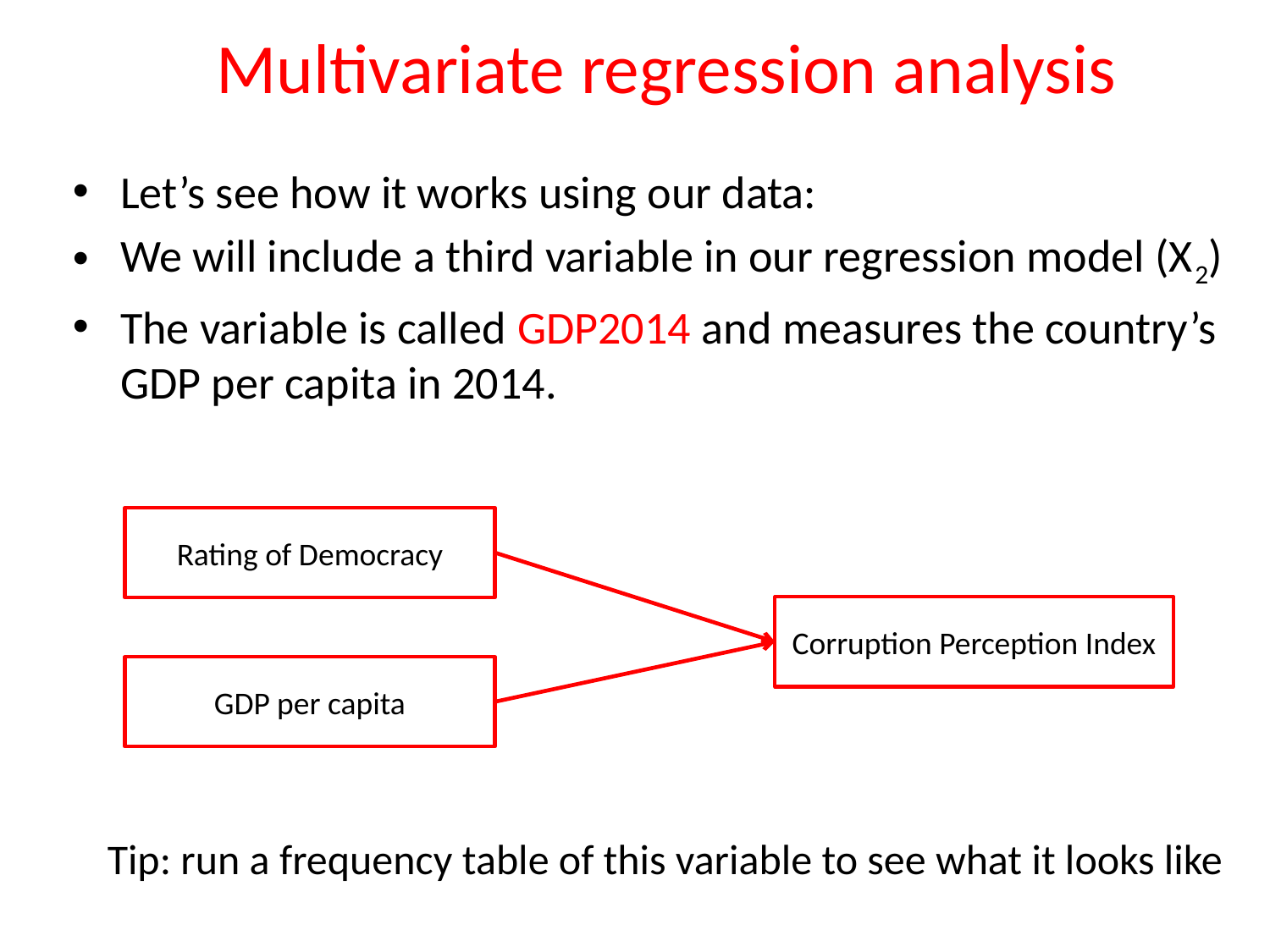

Multivariate regression analysis
Let’s see how it works using our data:
We will include a third variable in our regression model (X2)
The variable is called GDP2014 and measures the country’s GDP per capita in 2014.

Rating of Democracy
Corruption Perception Index
GDP per capita
Tip: run a frequency table of this variable to see what it looks like